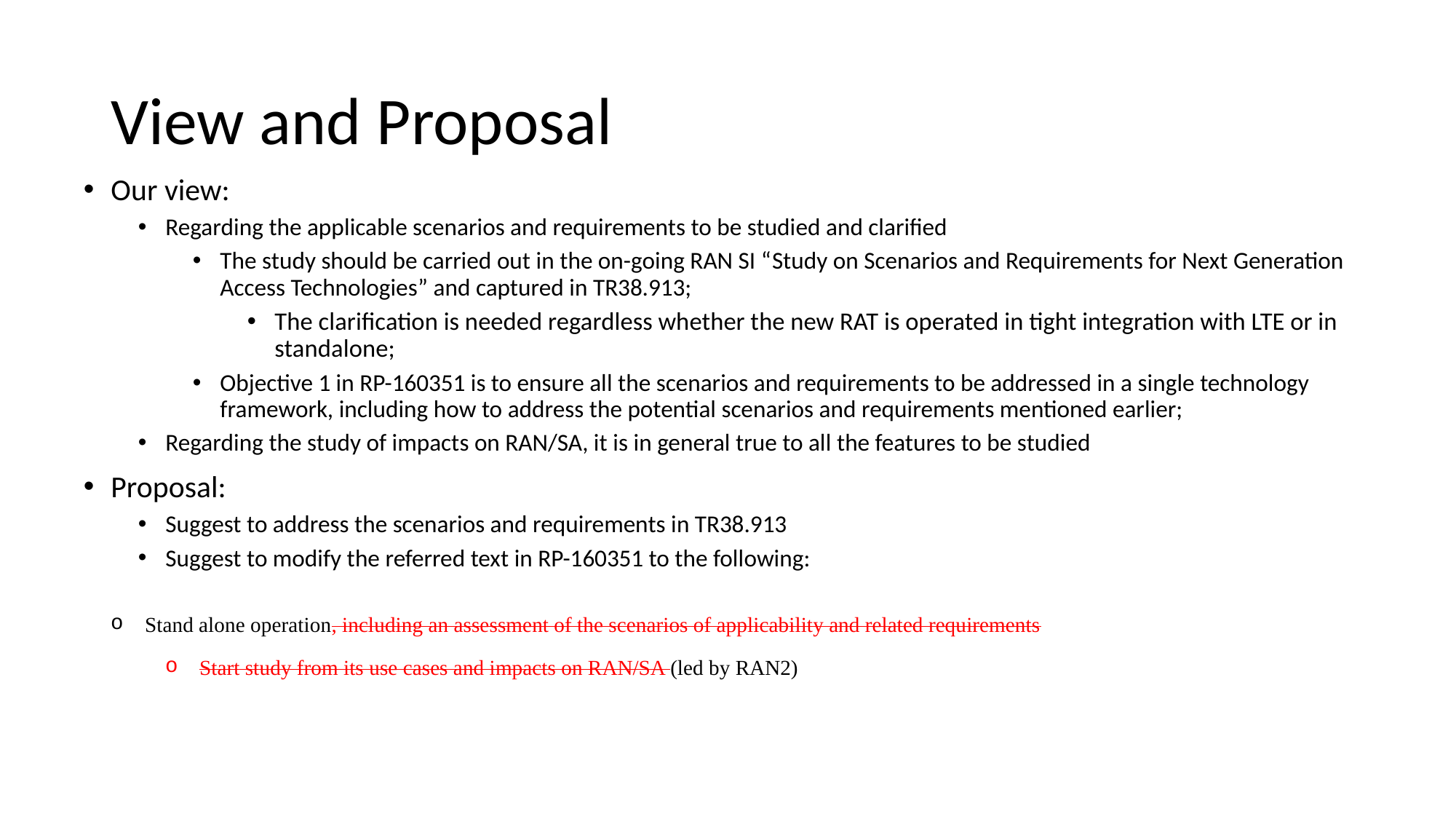

# View and Proposal
Our view:
Regarding the applicable scenarios and requirements to be studied and clarified
The study should be carried out in the on-going RAN SI “Study on Scenarios and Requirements for Next Generation Access Technologies” and captured in TR38.913;
The clarification is needed regardless whether the new RAT is operated in tight integration with LTE or in standalone;
Objective 1 in RP-160351 is to ensure all the scenarios and requirements to be addressed in a single technology framework, including how to address the potential scenarios and requirements mentioned earlier;
Regarding the study of impacts on RAN/SA, it is in general true to all the features to be studied
Proposal:
Suggest to address the scenarios and requirements in TR38.913
Suggest to modify the referred text in RP-160351 to the following:

Stand alone operation, including an assessment of the scenarios of applicability and related requirements
Start study from its use cases and impacts on RAN/SA (led by RAN2)